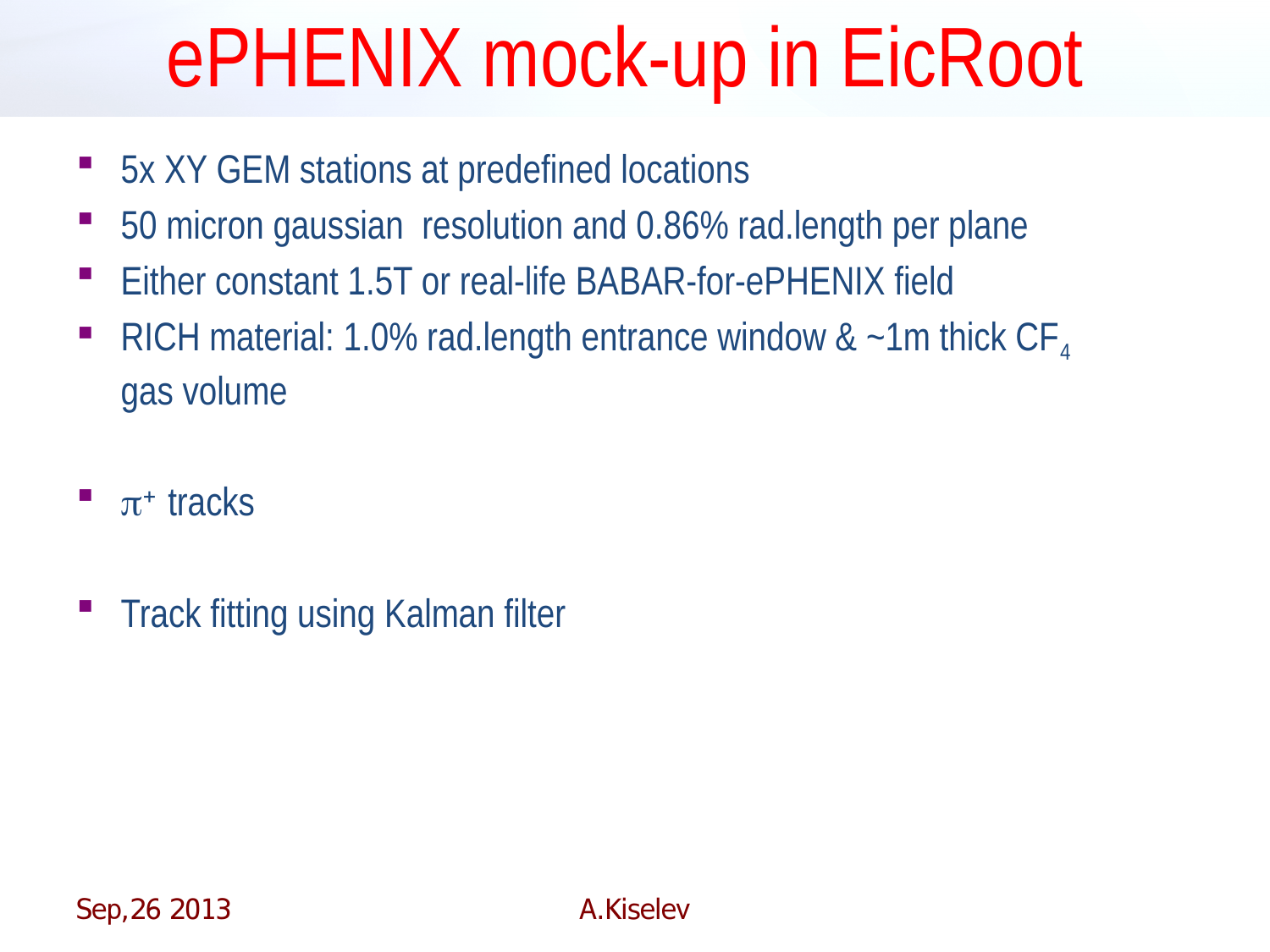

# ePHENIX mock-up in EicRoot
5x XY GEM stations at predefined locations
50 micron gaussian  resolution and 0.86% rad.length per plane
Either constant 1.5T or real-life BABAR-for-ePHENIX field
RICH material: 1.0% rad.length entrance window & ~1m thick CF4 gas volume

π+ tracks

Track fitting using Kalman filter

Sep,26 2013
A.Kiselev